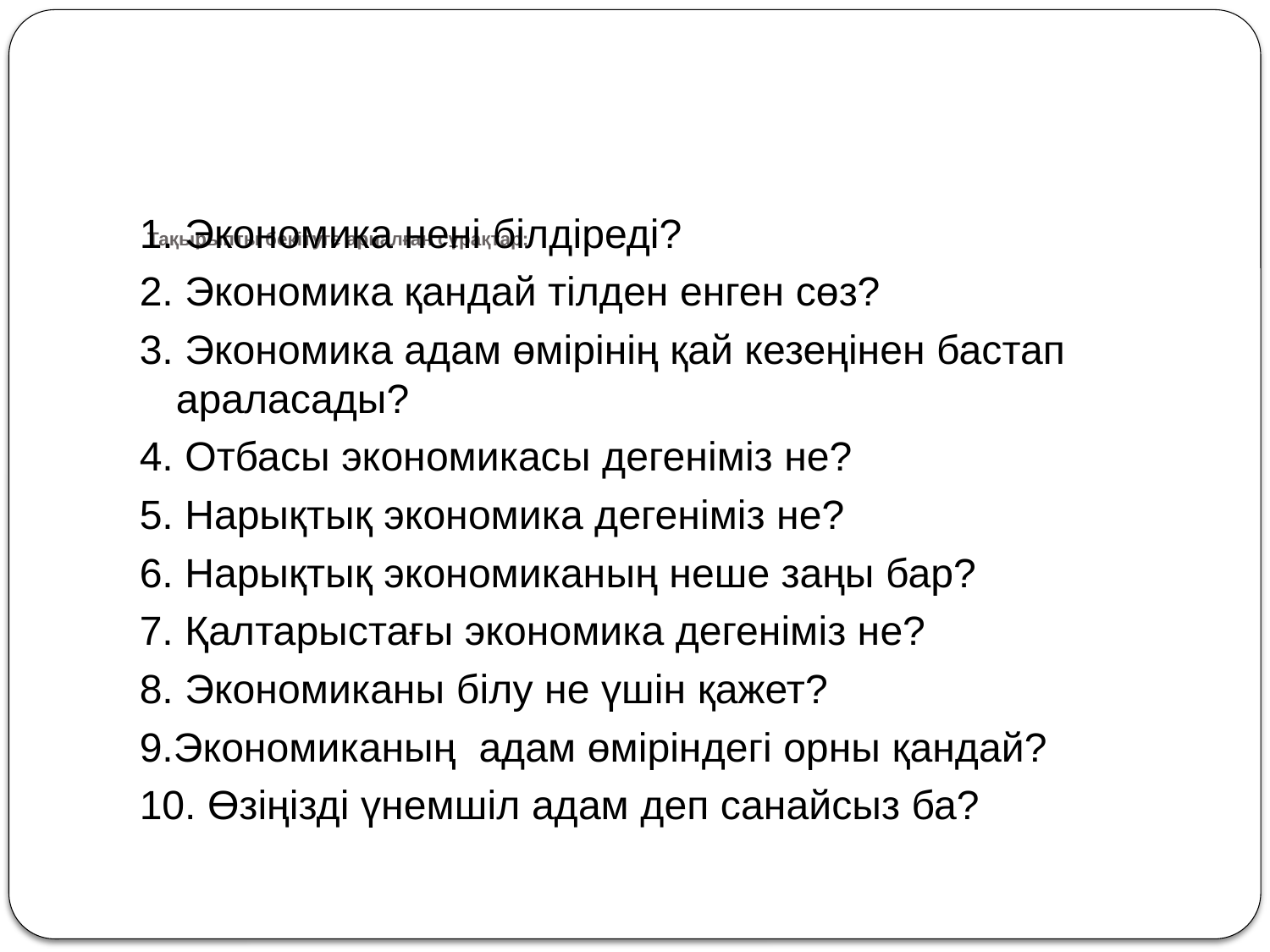

# Тақырыпты бекітуге арналған сұрақтар:
1. Экономика нені білдіреді?
2. Экономика қандай тілден енген сөз?
3. Экономика адам өмірінің қай кезеңінен бастап араласады?
4. Отбасы экономикасы дегеніміз не?
5. Нарықтық экономика дегеніміз не?
6. Нарықтық экономиканың неше заңы бар?
7. Қалтарыстағы экономика дегеніміз не?
8. Экономиканы білу не үшін қажет?
9.Экономиканың  адам өміріндегі орны қандай?
10. Өзіңізді үнемшіл адам деп санайсыз ба?